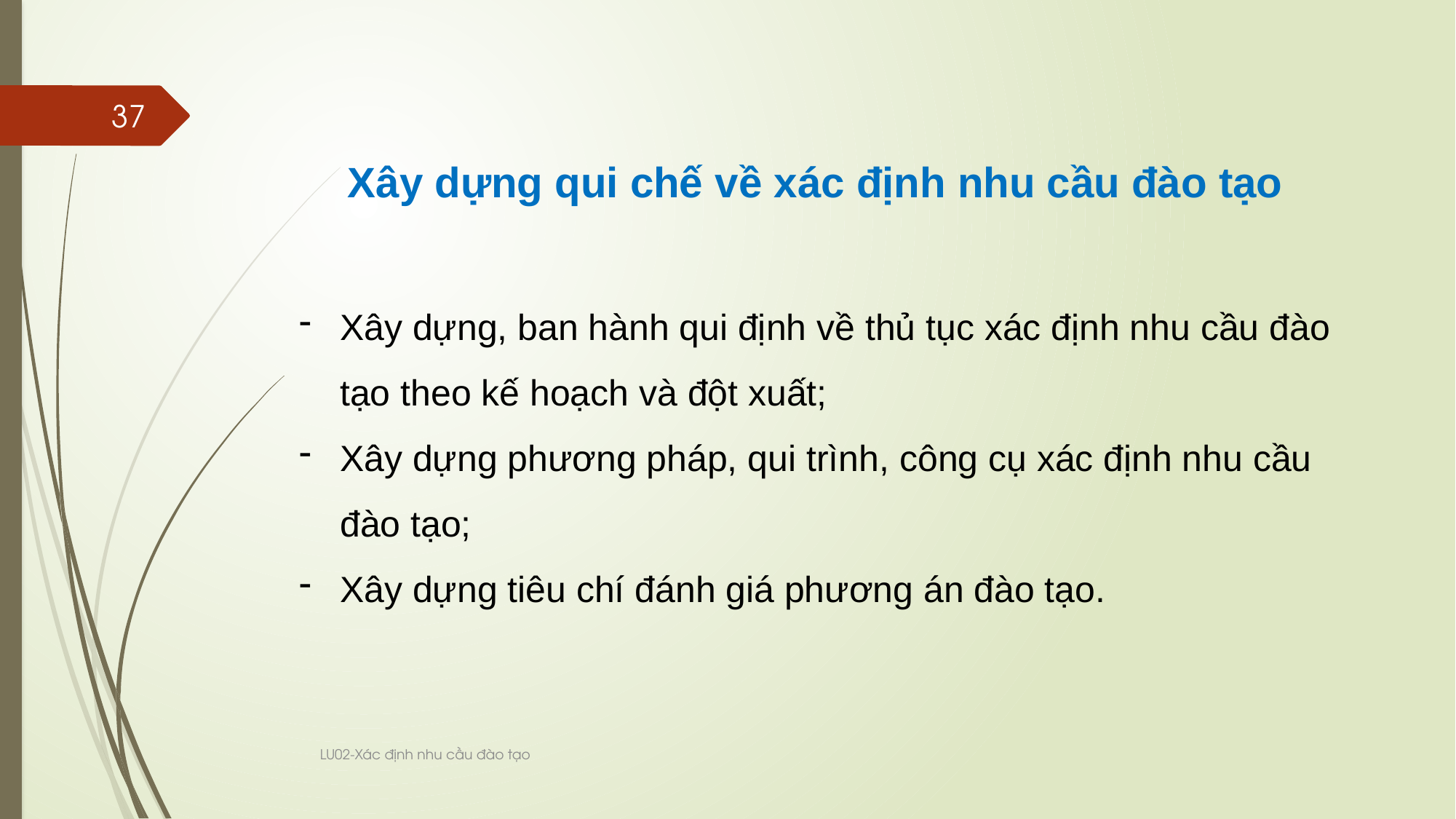

37
Xây dựng qui chế về xác định nhu cầu đào tạo

Xây dựng, ban hành qui định về thủ tục xác định nhu cầu đào tạo theo kế hoạch và đột xuất;
Xây dựng phương pháp, qui trình, công cụ xác định nhu cầu đào tạo;
Xây dựng tiêu chí đánh giá phương án đào tạo.

LU02-Xác định nhu cầu đào tạo